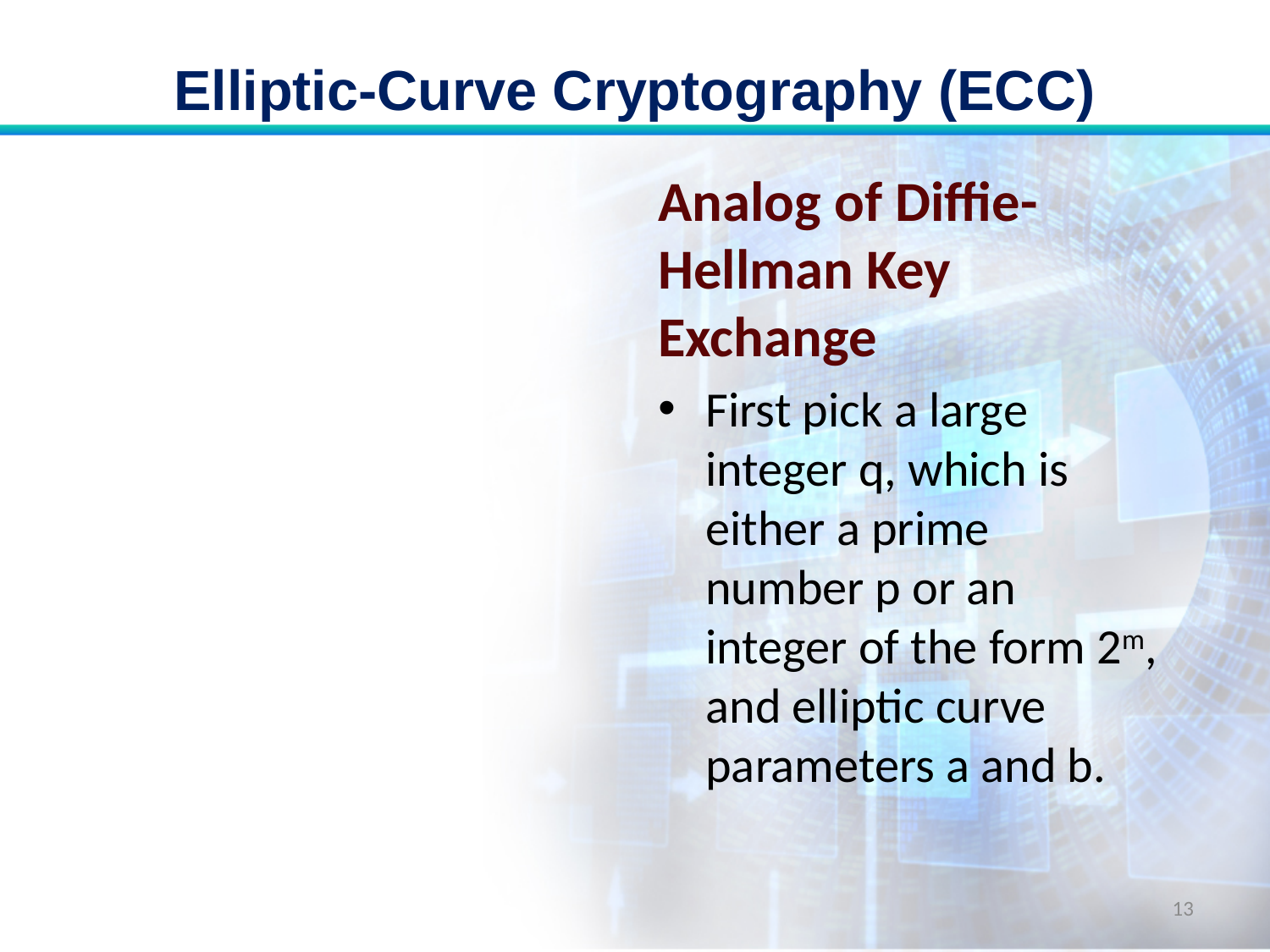

# Elliptic-Curve Cryptography (ECC)
Analog of Diffie-Hellman Key Exchange
First pick a large integer q, which is either a prime number p or an integer of the form 2m, and elliptic curve parameters a and b.
13